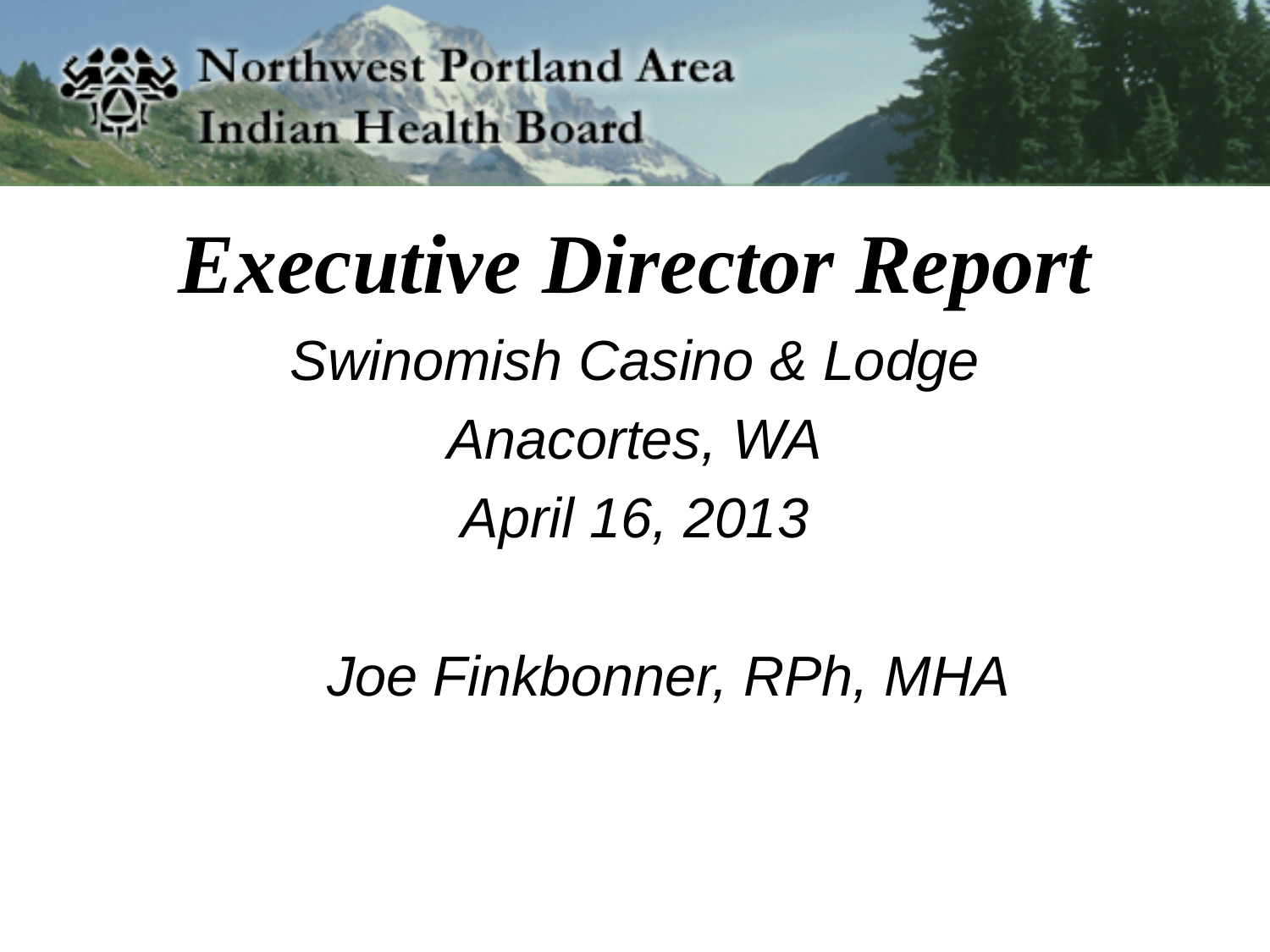

# Executive Director Report
Swinomish Casino & Lodge
Anacortes, WA
April 16, 2013

                Joe Finkbonner, RPh, MHA